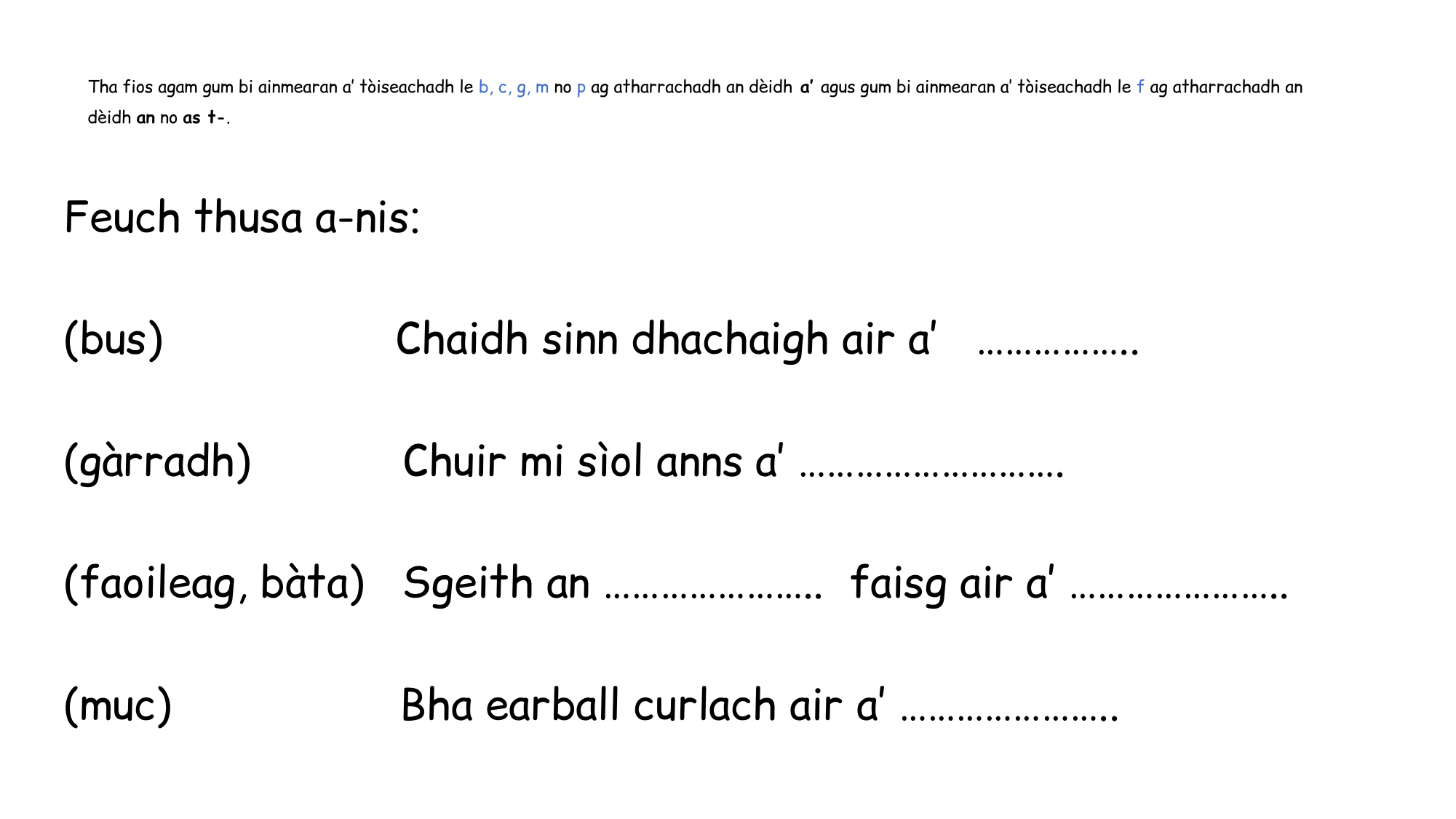

# Tha fios agam gum bi ainmearan a’ tòiseachadh le b, c, g, m no p ag atharrachadh an dèidh a’ agus gum bi ainmearan a’ tòiseachadh le f ag atharrachadh an dèidh an no as t-.

Feuch thusa a-nis:

(bus)    	         Chaidh sinn dhachaigh air a’   ……………..

(gàrradh)            Chuir mi sìol anns a’ ……………………….

(faoileag, bàta)   Sgeith an …………………..  faisg air a’ …………………..

(muc)                  Bha earball curlach air a’ …………………..